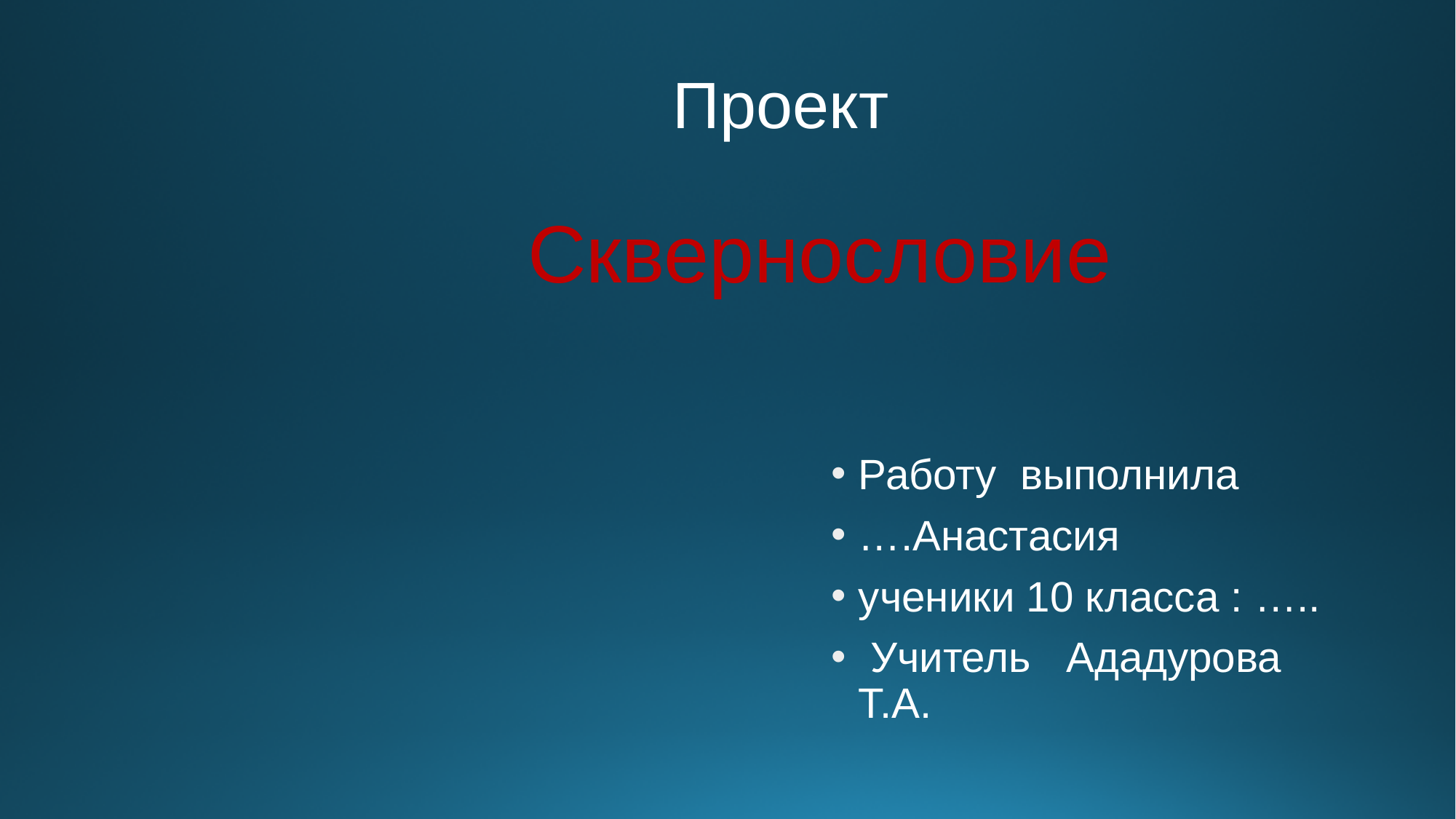

# Проект Сквернословие
Работу  выполнила
….Анастасия
ученики 10 класса : …..
 Учитель   Ададурова Т.А.